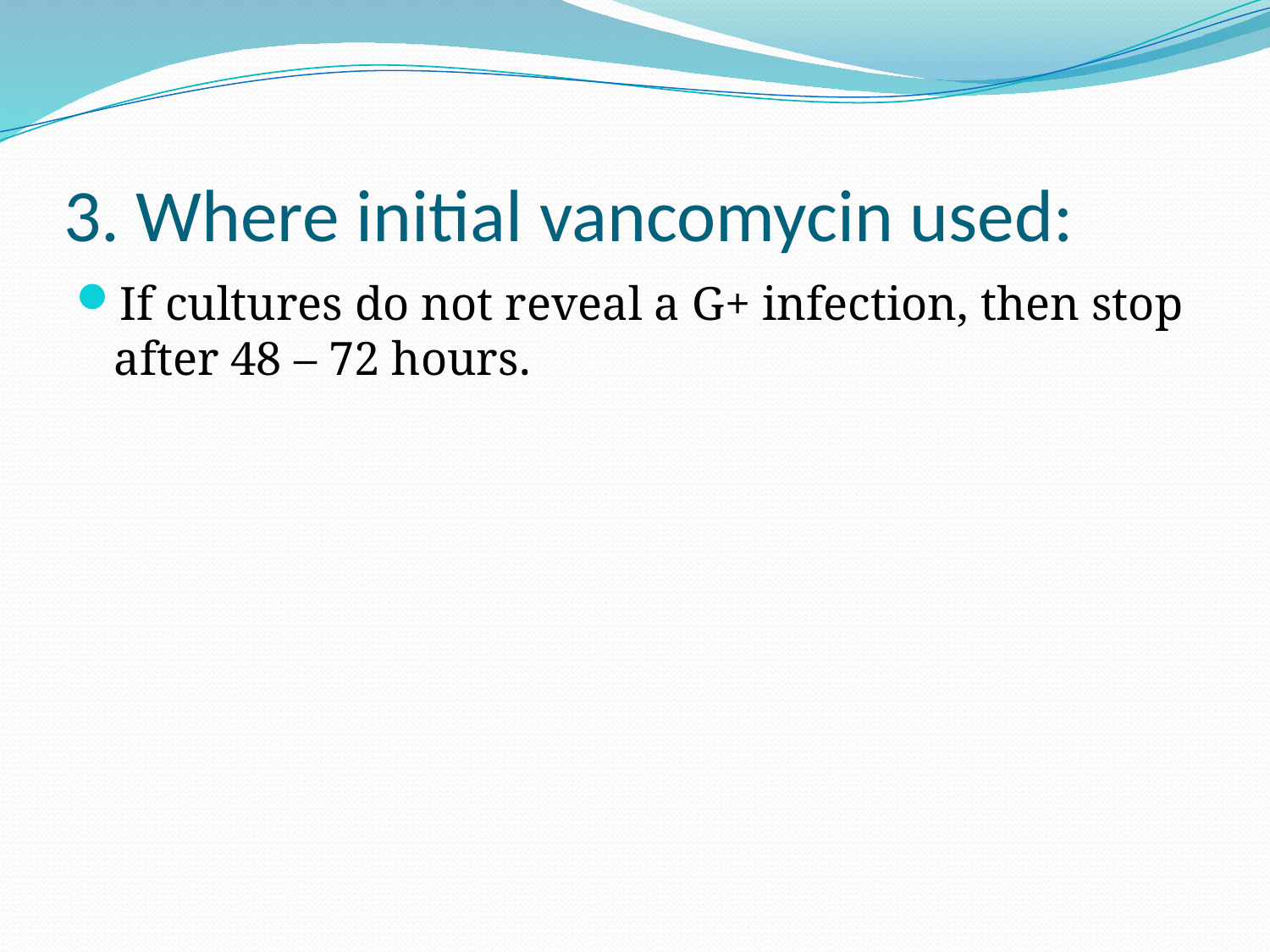

# 3. Where initial vancomycin used:
If cultures do not reveal a G+ infection, then stop after 48 – 72 hours.